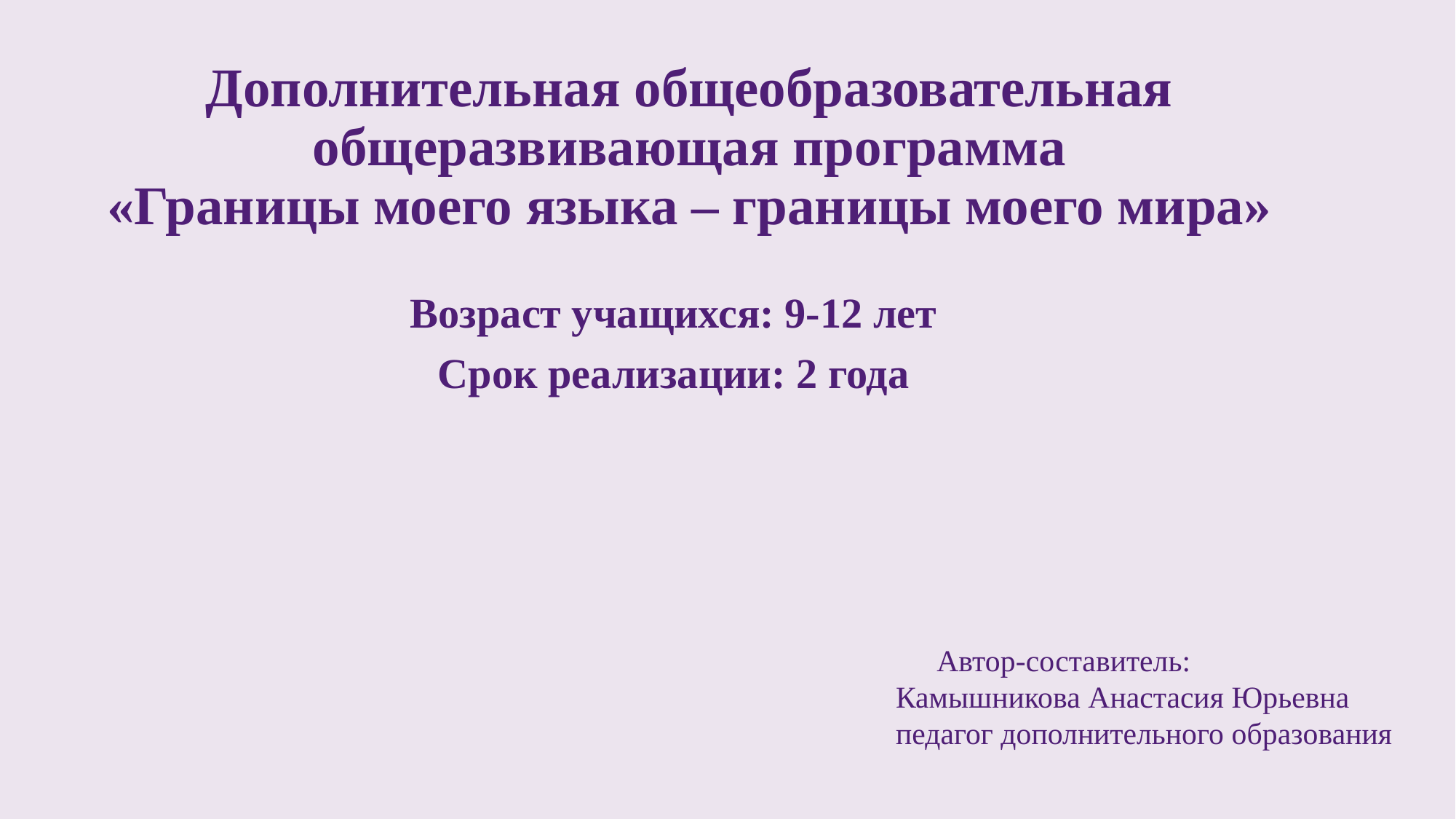

# Дополнительная общеобразовательная общеразвивающая программа «Границы моего языка – границы моего мира»
Возраст учащихся: 9-12 лет
Срок реализации: 2 года

Автор-составитель:
Камышникова Анастасия Юрьевна
педагог дополнительного образования